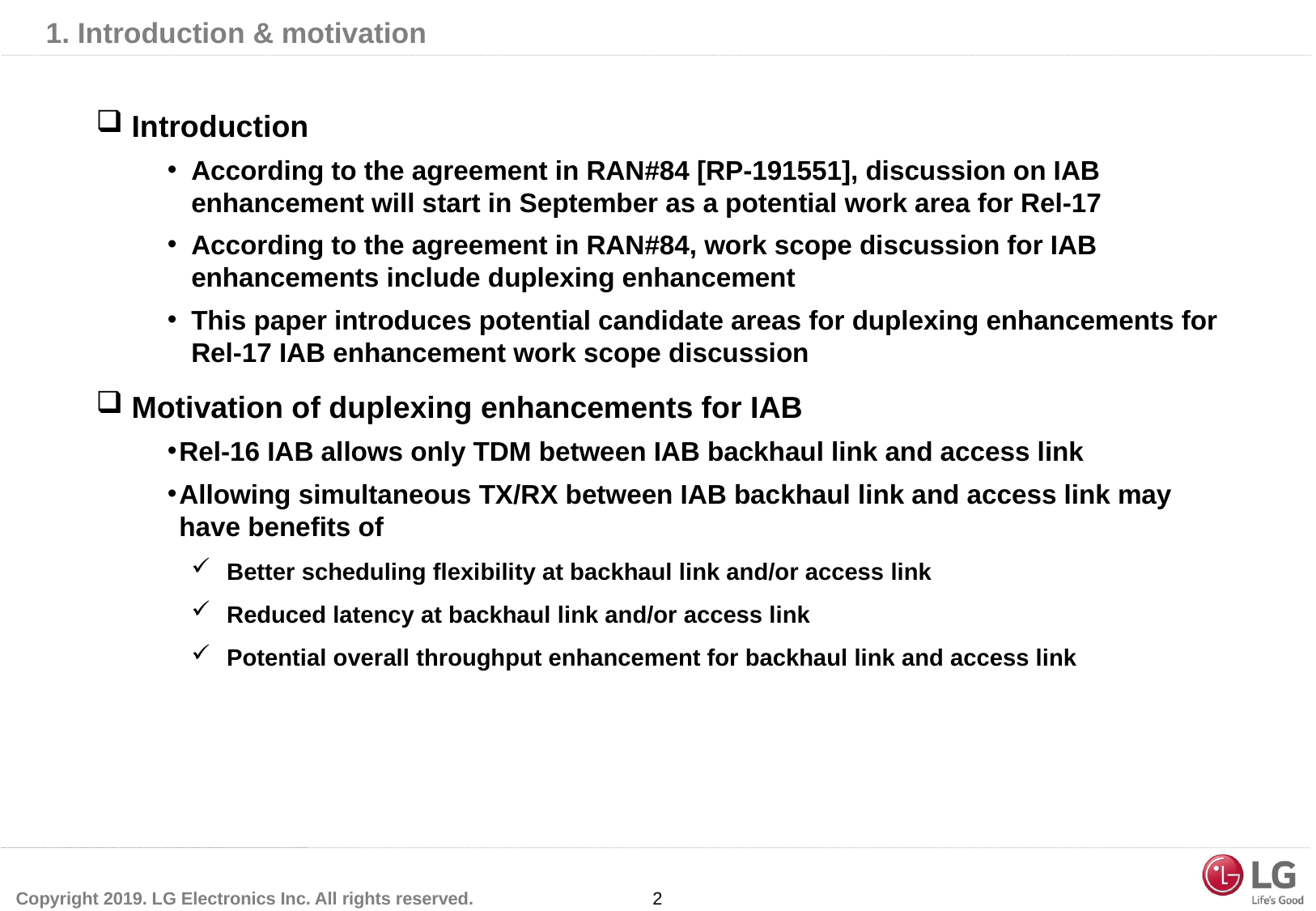

# 1. Introduction & motivation
Introduction
According to the agreement in RAN#84 [RP-191551], discussion on IAB enhancement will start in September as a potential work area for Rel-17
According to the agreement in RAN#84, work scope discussion for IAB enhancements include duplexing enhancement
This paper introduces potential candidate areas for duplexing enhancements for Rel-17 IAB enhancement work scope discussion
Motivation of duplexing enhancements for IAB
Rel-16 IAB allows only TDM between IAB backhaul link and access link
Allowing simultaneous TX/RX between IAB backhaul link and access link may have benefits of
Better scheduling flexibility at backhaul link and/or access link
Reduced latency at backhaul link and/or access link
Potential overall throughput enhancement for backhaul link and access link